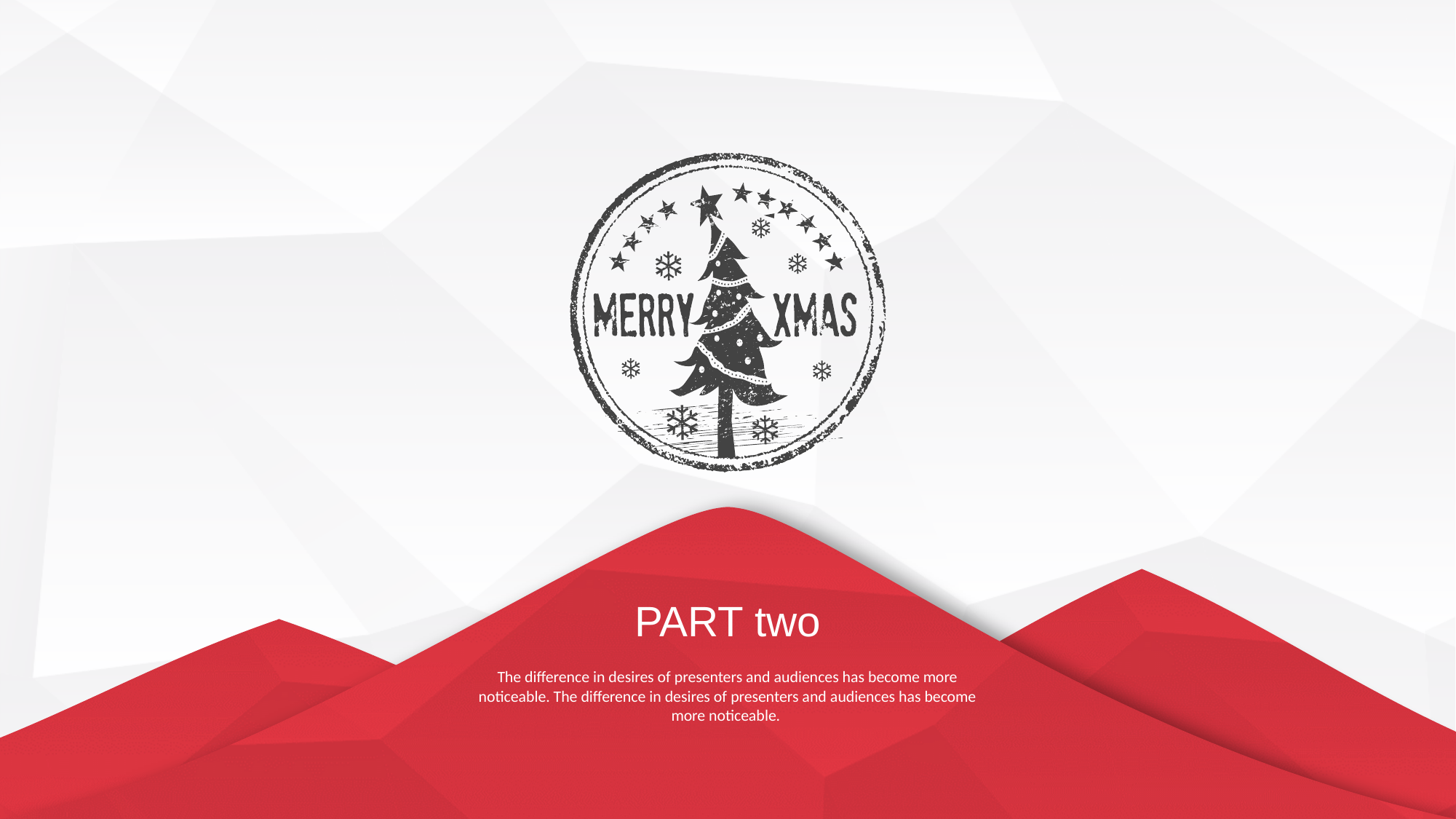

PART two
The difference in desires of presenters and audiences has become more noticeable. The difference in desires of presenters and audiences has become more noticeable.